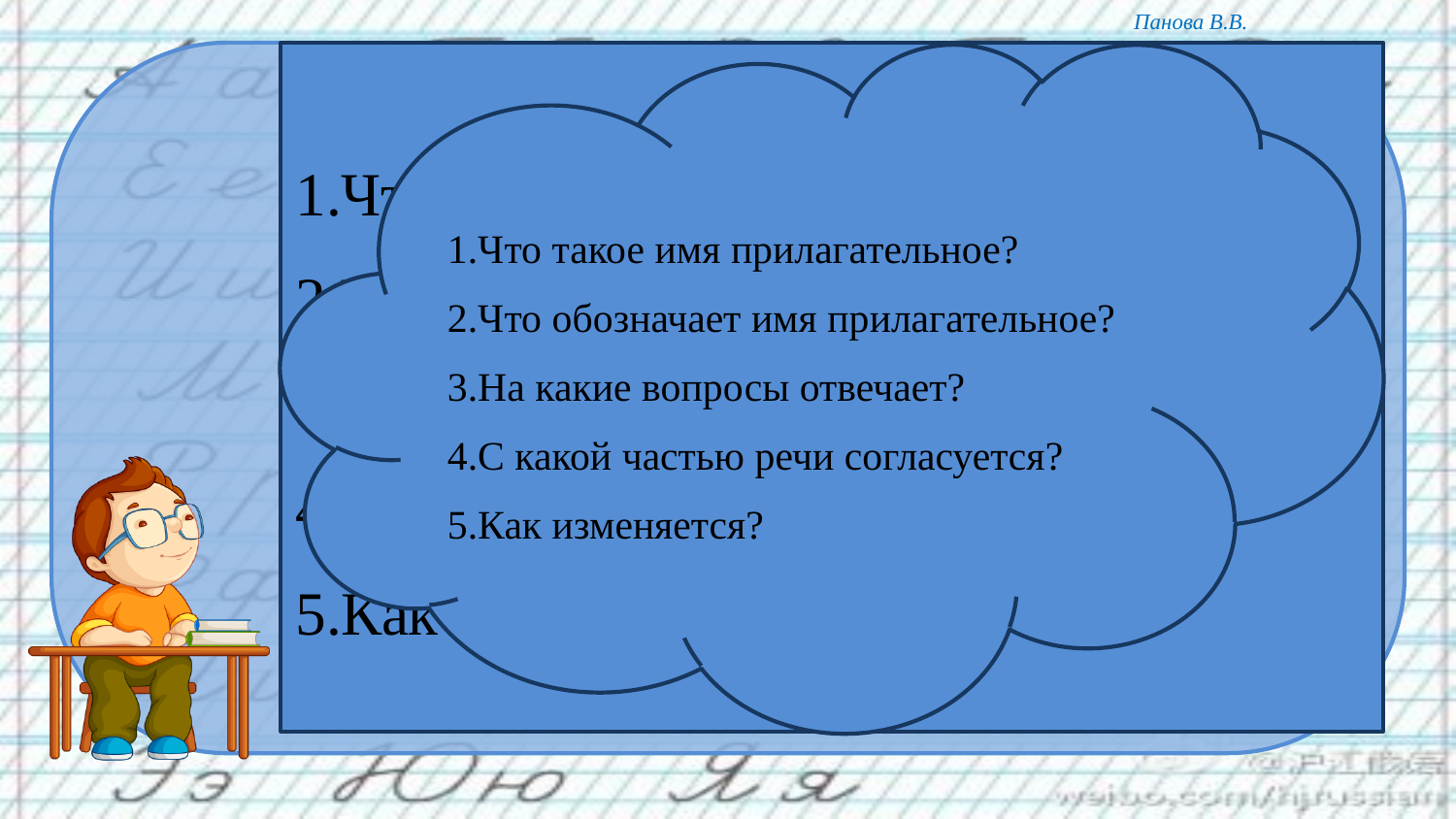

1.Что такое имя прилагательное?
2.Что обозначает имя прилагательное?
3.На какие вопросы отвечает?
4.С какой частью речи согласуется?
5.Как изменяется?

1.Что такое имя прилагательное?
2.Что обозначает имя прилагательное?
3.На какие вопросы отвечает?
4.С какой частью речи согласуется?
5.Как изменяется?